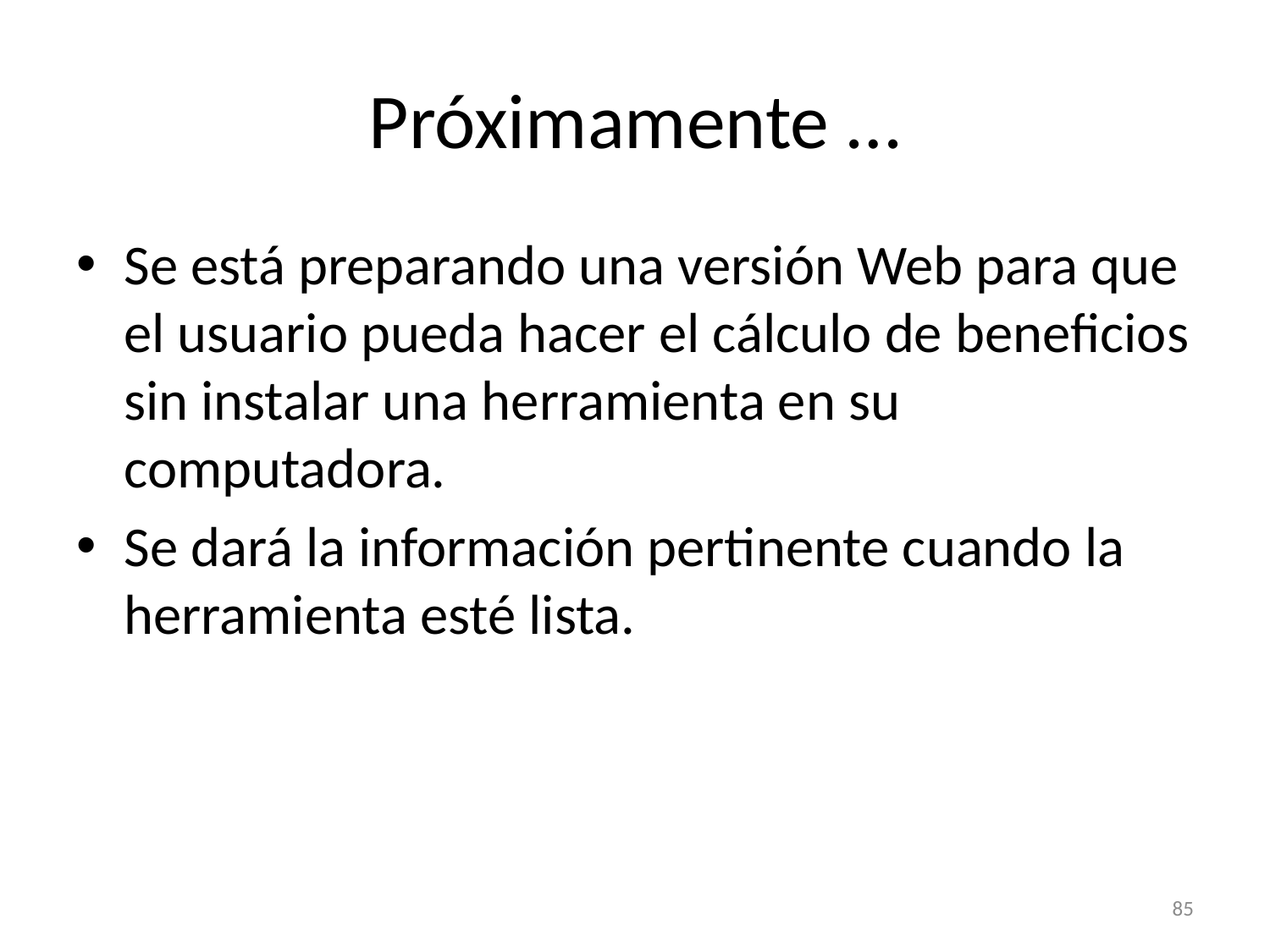

# Próximamente …
Se está preparando una versión Web para que el usuario pueda hacer el cálculo de beneficios sin instalar una herramienta en su computadora.
Se dará la información pertinente cuando la herramienta esté lista.
85